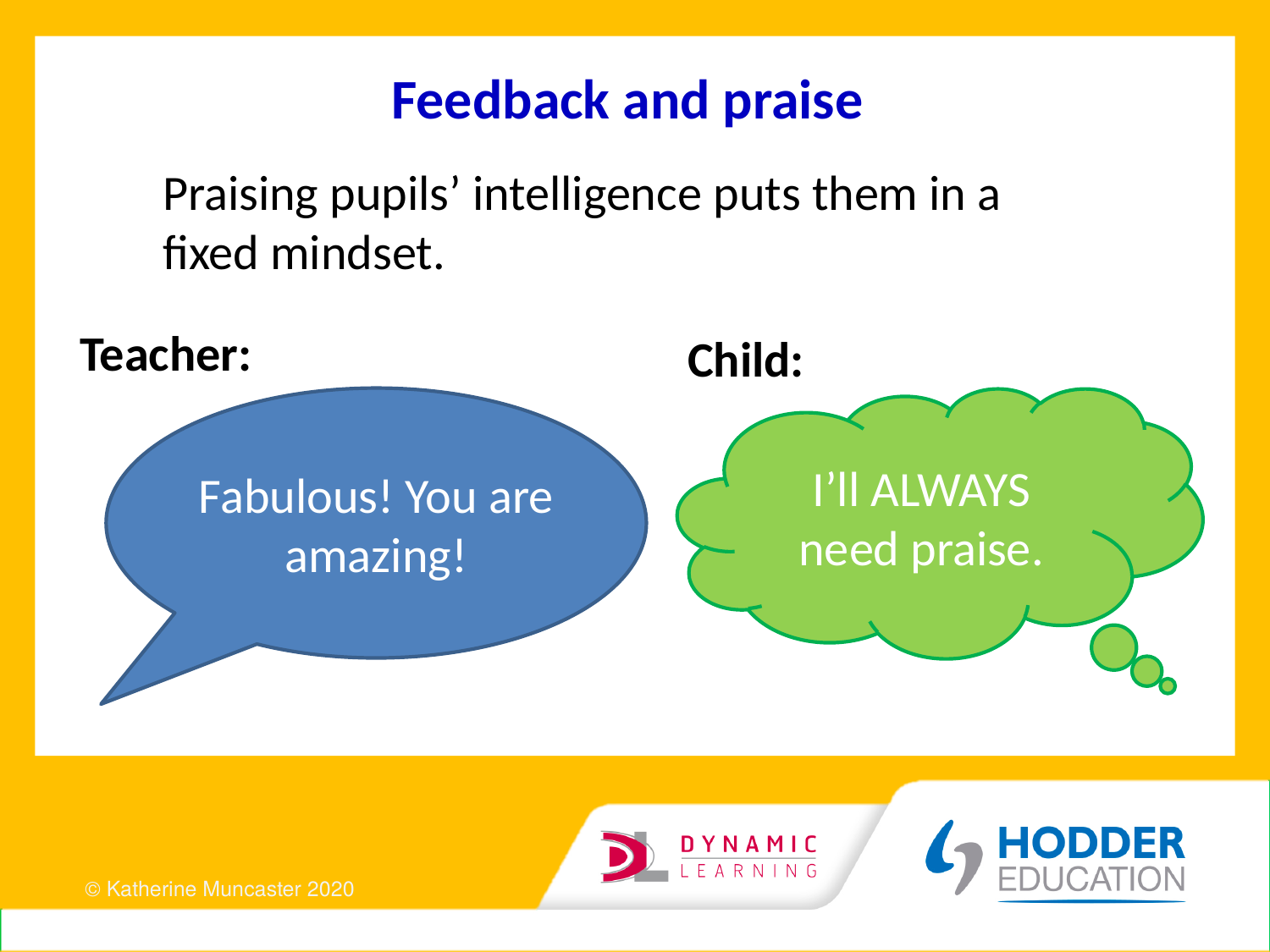

# Feedback and praise
Praising pupils’ intelligence puts them in a fixed mindset.
Teacher:
Fabulous! You are amazing!
Child:
I’ll ALWAYS need praise.